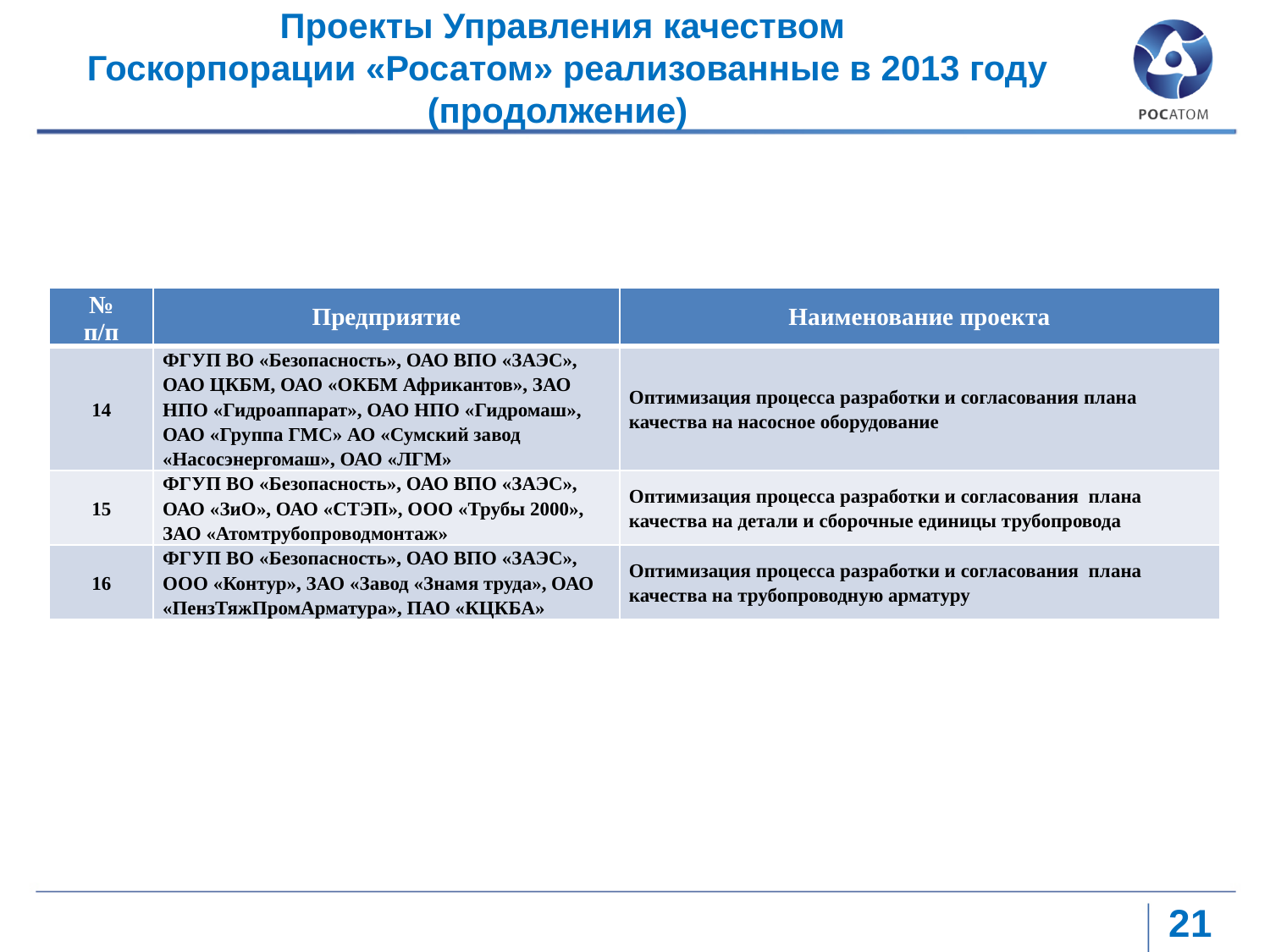

# Проекты Управления качеством Госкорпорации «Росатом» реализованные в 2013 году (продолжение)
| № п/п | Предприятие | Наименование проекта |
| --- | --- | --- |
| 14 | ФГУП ВО «Безопасность», ОАО ВПО «ЗАЭС», ОАО ЦКБМ, ОАО «ОКБМ Африкантов», ЗАО НПО «Гидроаппарат», ОАО НПО «Гидромаш», ОАО «Группа ГМС» АО «Сумский завод «Насосэнергомаш», ОАО «ЛГМ» | Оптимизация процесса разработки и согласования плана качества на насосное оборудование |
| 15 | ФГУП ВО «Безопасность», ОАО ВПО «ЗАЭС», ОАО «ЗиО», ОАО «СТЭП», ООО «Трубы 2000», ЗАО «Атомтрубопроводмонтаж» | Оптимизация процесса разработки и согласования плана качества на детали и сборочные единицы трубопровода |
| 16 | ФГУП ВО «Безопасность», ОАО ВПО «ЗАЭС», ООО «Контур», ЗАО «Завод «Знамя труда», ОАО «ПензТяжПромАрматура», ПАО «КЦКБА» | Оптимизация процесса разработки и согласования плана качества на трубопроводную арматуру |
21